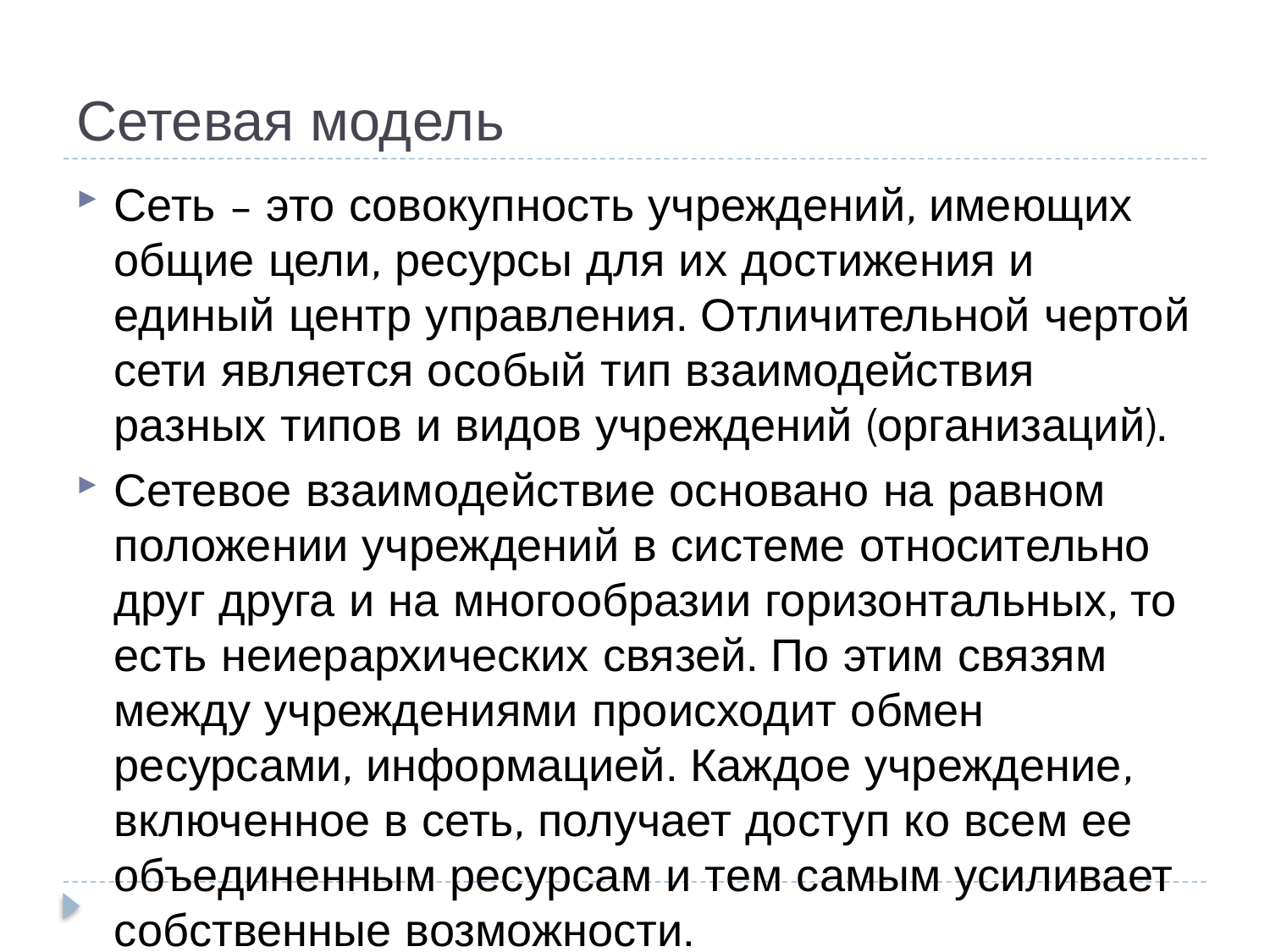

# Сетевая модель
Сеть – это совокупность учреждений, имеющих общие цели, ресурсы для их достижения и единый центр управления. Отличительной чертой сети является особый тип взаимодействия разных типов и видов учреждений (организаций).
Сетевое взаимодействие основано на равном положении учреждений в системе относительно друг друга и на многообразии горизонтальных, то есть неиерархических связей. По этим связям между учреждениями происходит обмен ресурсами, информацией. Каждое учреждение, включенное в сеть, получает доступ ко всем ее объединенным ресурсам и тем самым усиливает собственные возможности.